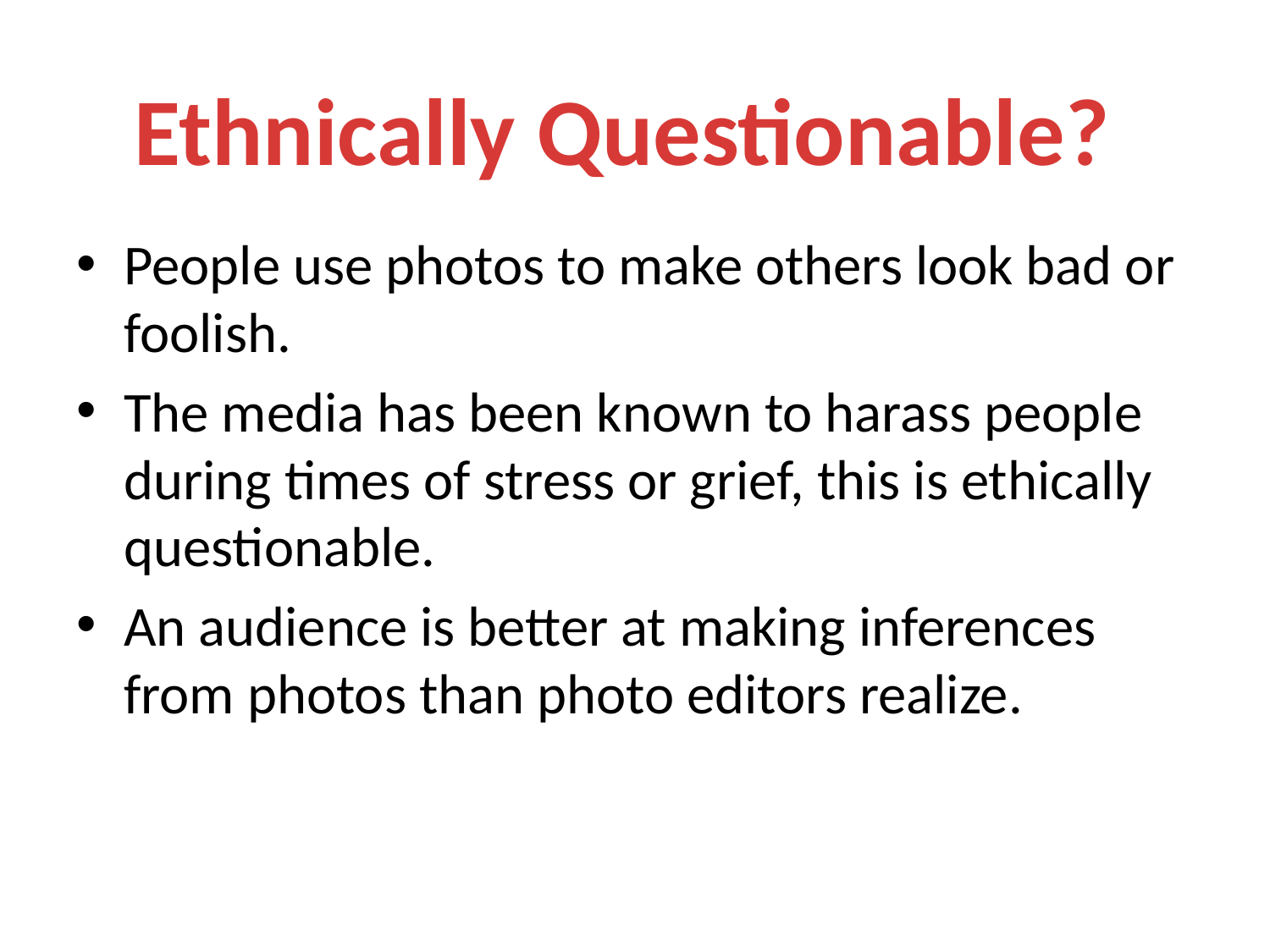

Ethnically Questionable?
People use photos to make others look bad or foolish.
The media has been known to harass people during times of stress or grief, this is ethically questionable.
An audience is better at making inferences from photos than photo editors realize.